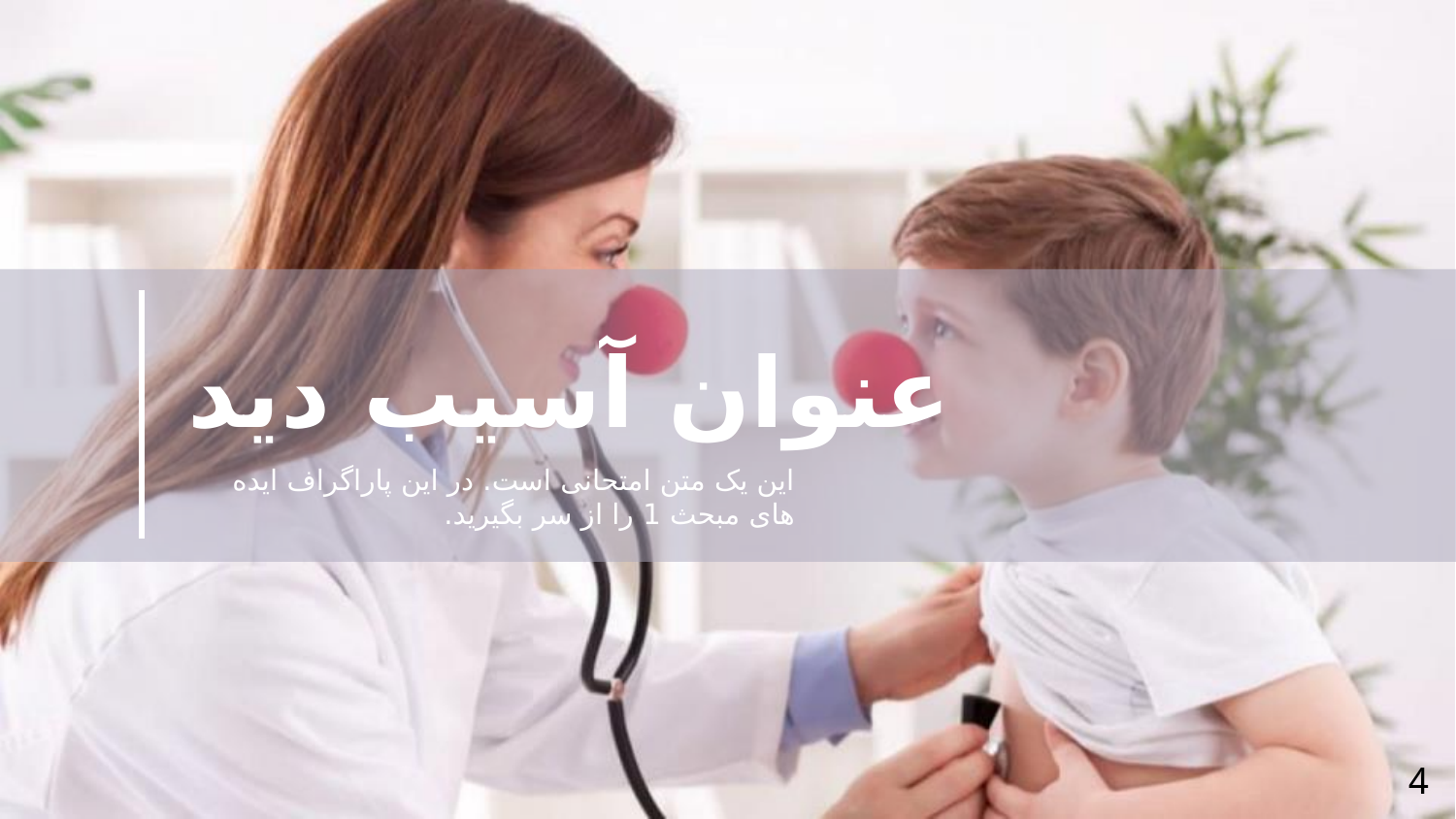

عنوان آسیب دید
این یک متن امتحانی است. در این پاراگراف ایده های مبحث 1 را از سر بگیرید.
4